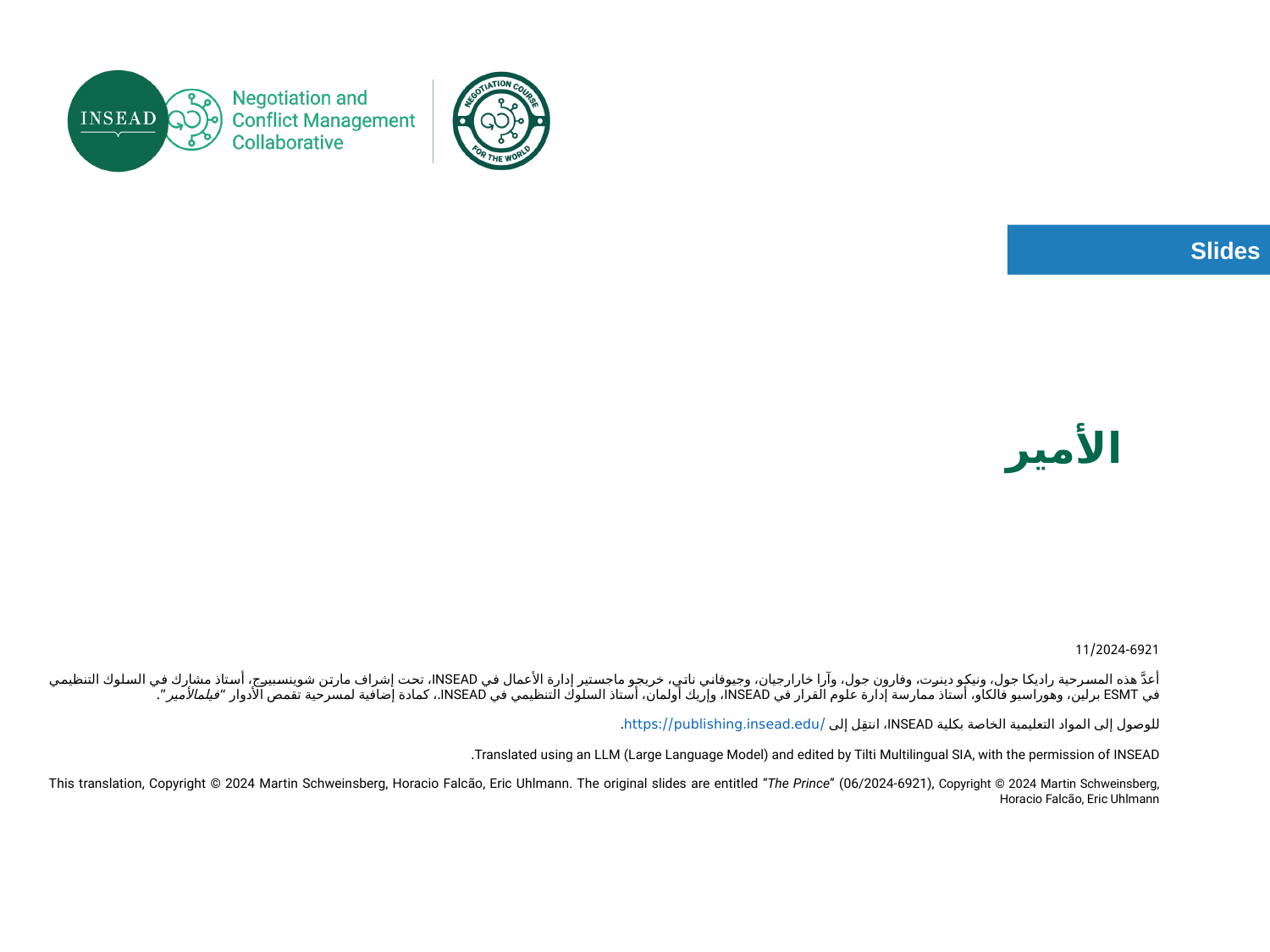

# الأمير

11/2024-6921
أعدَّ هذه المسرحية راديكا جول، ونيكو دينرت، وفارون جول، وآرا خارارجيان، وجيوفاني ناتي، خريجو ماجستير إدارة الأعمال في INSEAD، تحت إشراف مارتن شوينسبيرج، أستاذ مشارك في السلوك التنظيمي في ESMT برلين، وهوراسيو فالكاو، أستاذ ممارسة إدارة علوم القرار في INSEAD، وإريك أولمان، أستاذ السلوك التنظيمي في INSEAD.، كمادة إضافية لمسرحية تقمص الأدوار “فيلمالأمير”.
للوصول إلى المواد التعليمية الخاصة بكلية INSEAD، انتقِل إلى https://publishing.insead.edu/.
Translated using an LLM (Large Language Model) and edited by Tilti Multilingual SIA, with the permission of INSEAD.
This translation, Copyright © 2024 Martin Schweinsberg, Horacio Falcão, Eric Uhlmann. The original slides are entitled “The Prince” (06/2024-6921), Copyright © 2024 Martin Schweinsberg, Horacio Falcão, Eric Uhlmann